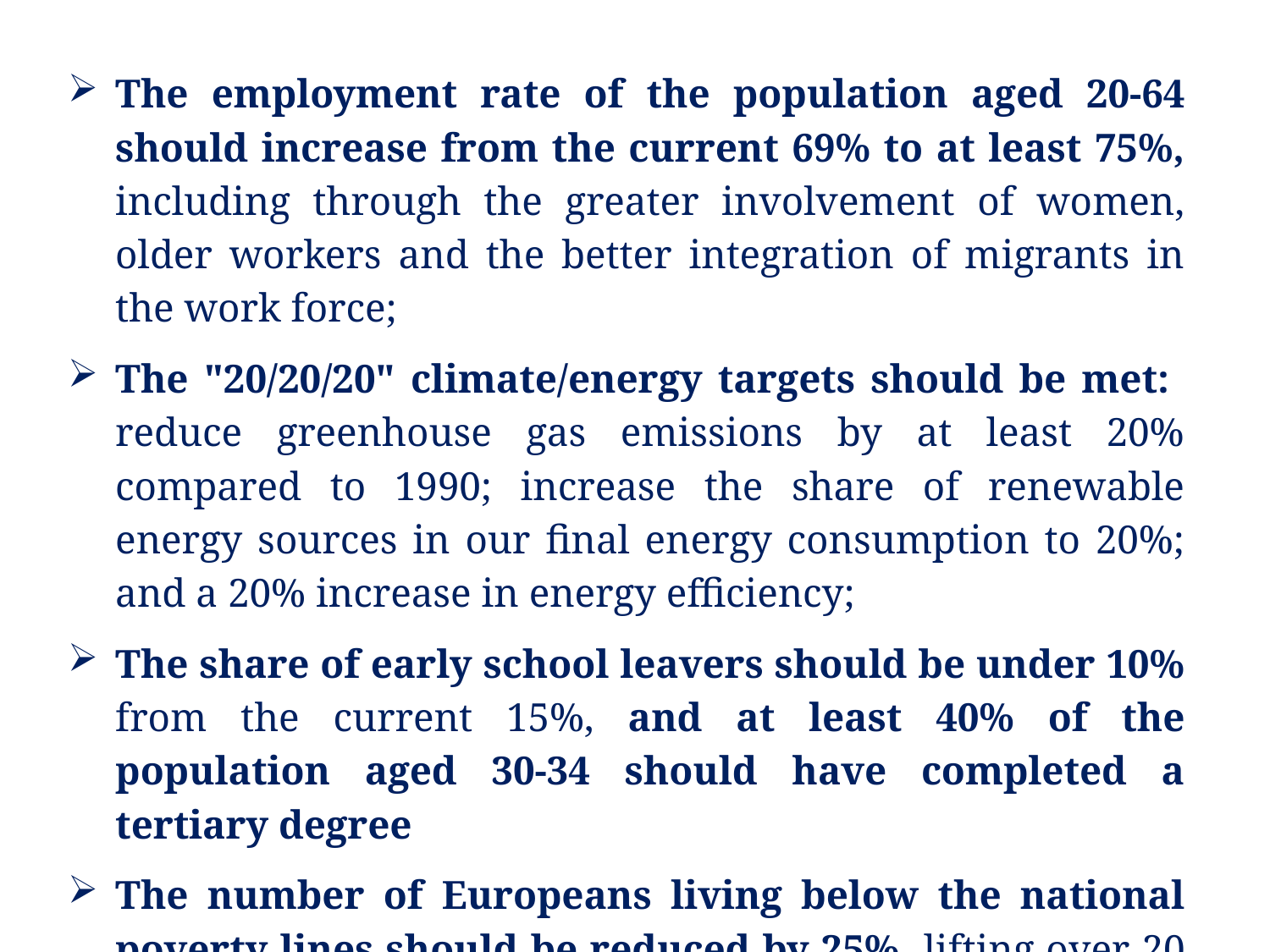

The employment rate of the population aged 20-64 should increase from the current 69% to at least 75%, including through the greater involvement of women, older workers and the better integration of migrants in the work force;
The "20/20/20" climate/energy targets should be met:  reduce greenhouse gas emissions by at least 20% compared to 1990; increase the share of renewable energy sources in our final energy consumption to 20%; and a 20% increase in energy efficiency;
The share of early school leavers should be under 10% from the current 15%, and at least 40% of the population aged 30-34 should have completed a tertiary degree
The number of Europeans living below the national poverty lines should be reduced by 25%, lifting over 20 million people out of poverty.